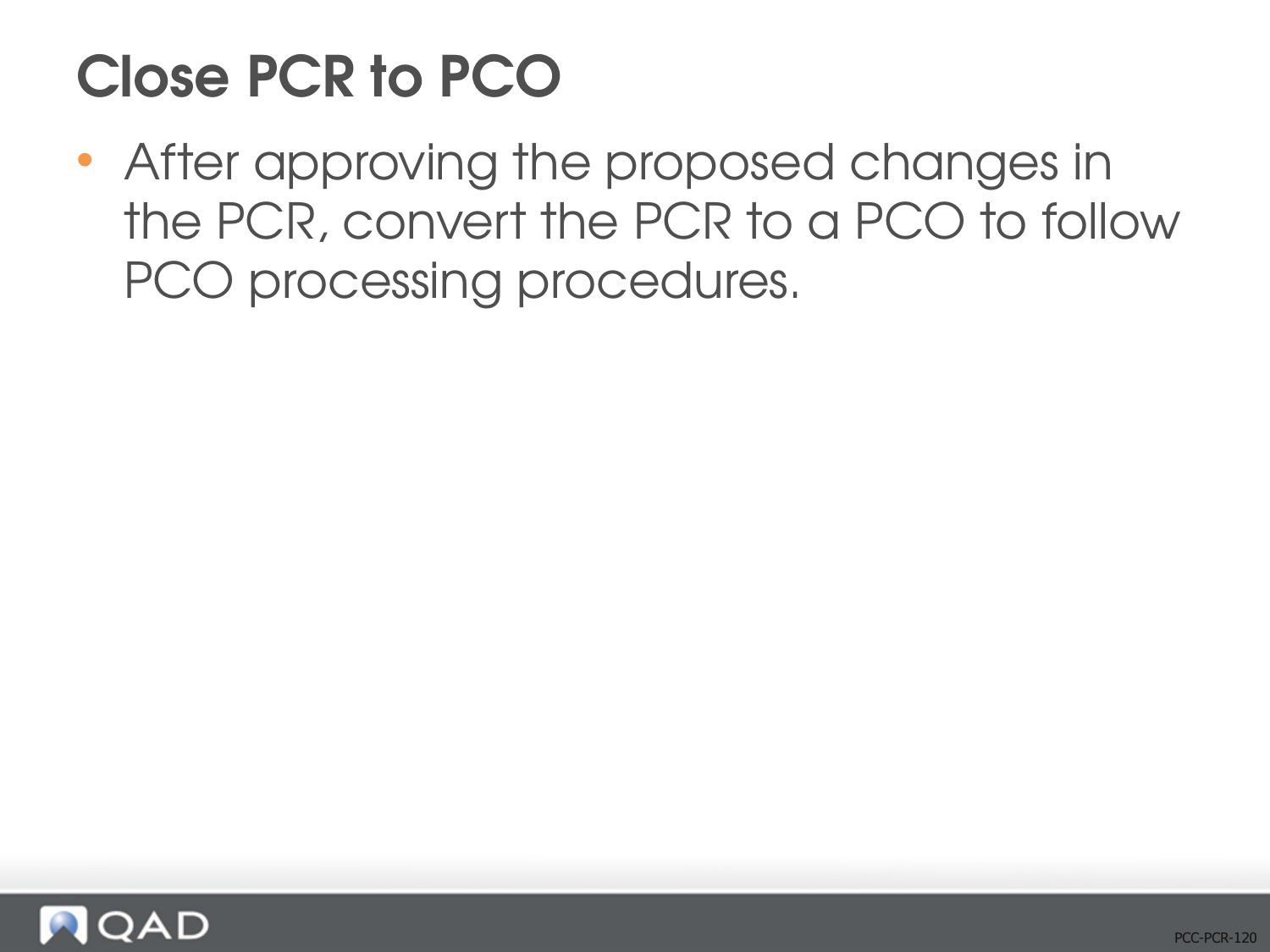

# Close PCR to PCO
After approving the proposed changes in the PCR, convert the PCR to a PCO to follow PCO processing procedures.
PCC-PCR-120